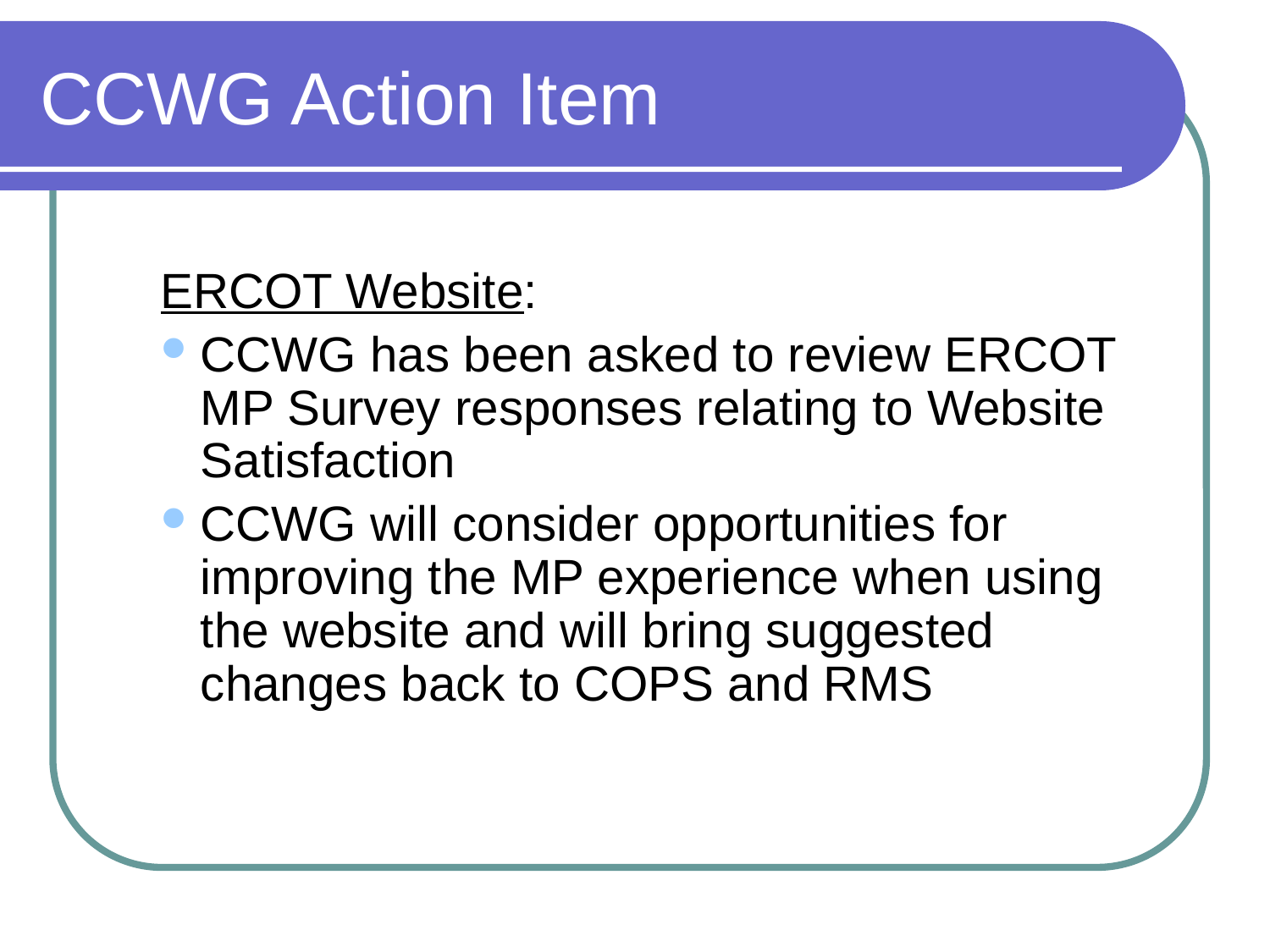

CCWG Action Item

ERCOT Website:
CCWG has been asked to review ERCOT MP Survey responses relating to Website Satisfaction
CCWG will consider opportunities for improving the MP experience when using the website and will bring suggested changes back to COPS and RMS